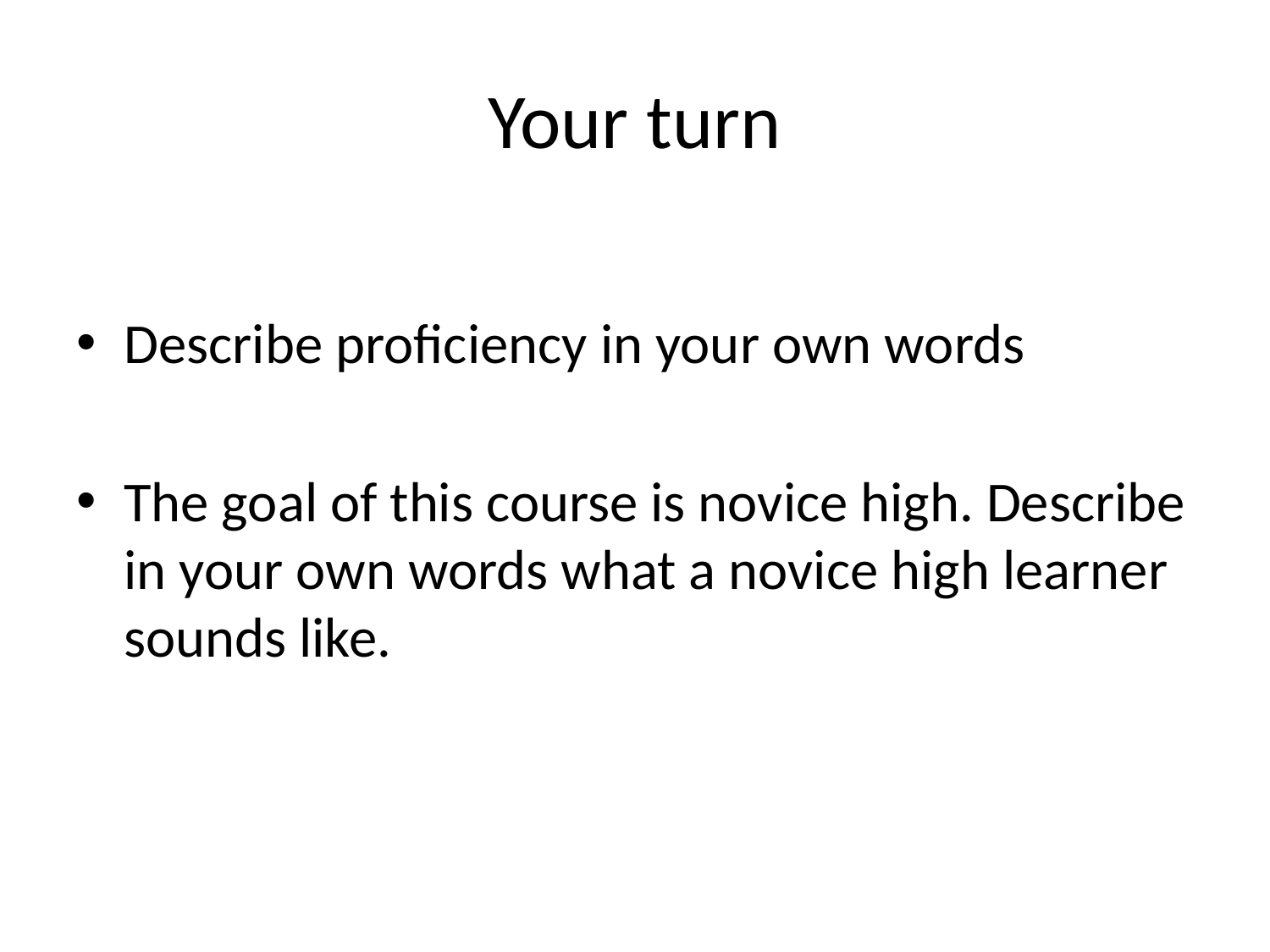

# Your turn

Describe proficiency in your own words

The goal of this course is novice high. Describe in your own words what a novice high learner sounds like.